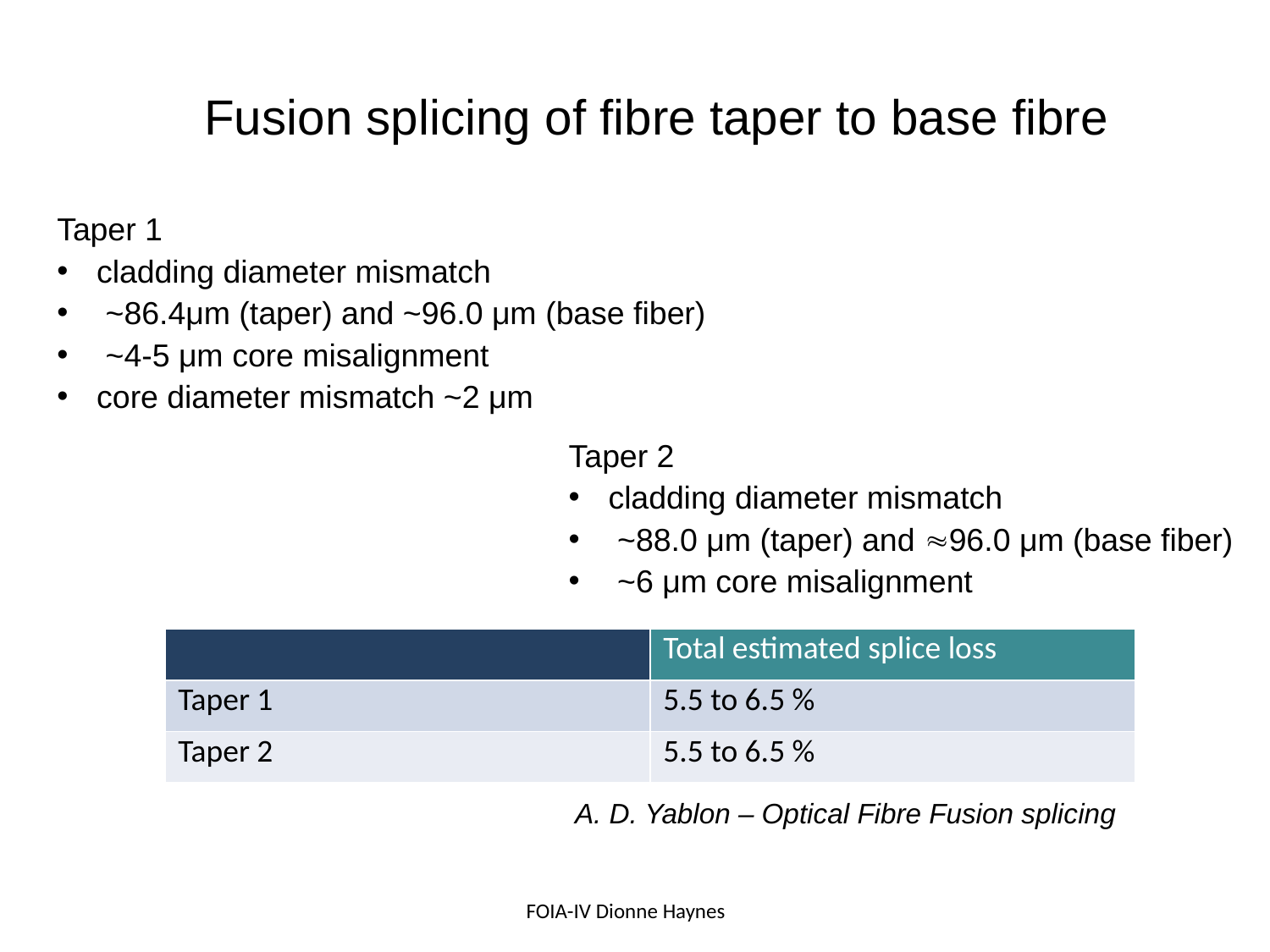

# Fusion splicing of fibre taper to base fibre
Taper 1
cladding diameter mismatch
 ~86.4μm (taper) and ~96.0 μm (base fiber)
 ~4-5 μm core misalignment
core diameter mismatch ~2 μm

Taper 2
cladding diameter mismatch
 ~88.0 μm (taper) and ≈96.0 μm (base fiber)
 ~6 μm core misalignment
|  | Total estimated splice loss |
| --- | --- |
| Taper 1 | 5.5 to 6.5 % |
| Taper 2 | 5.5 to 6.5 % |
A. D. Yablon – Optical Fibre Fusion splicing
FOIA-IV Dionne Haynes